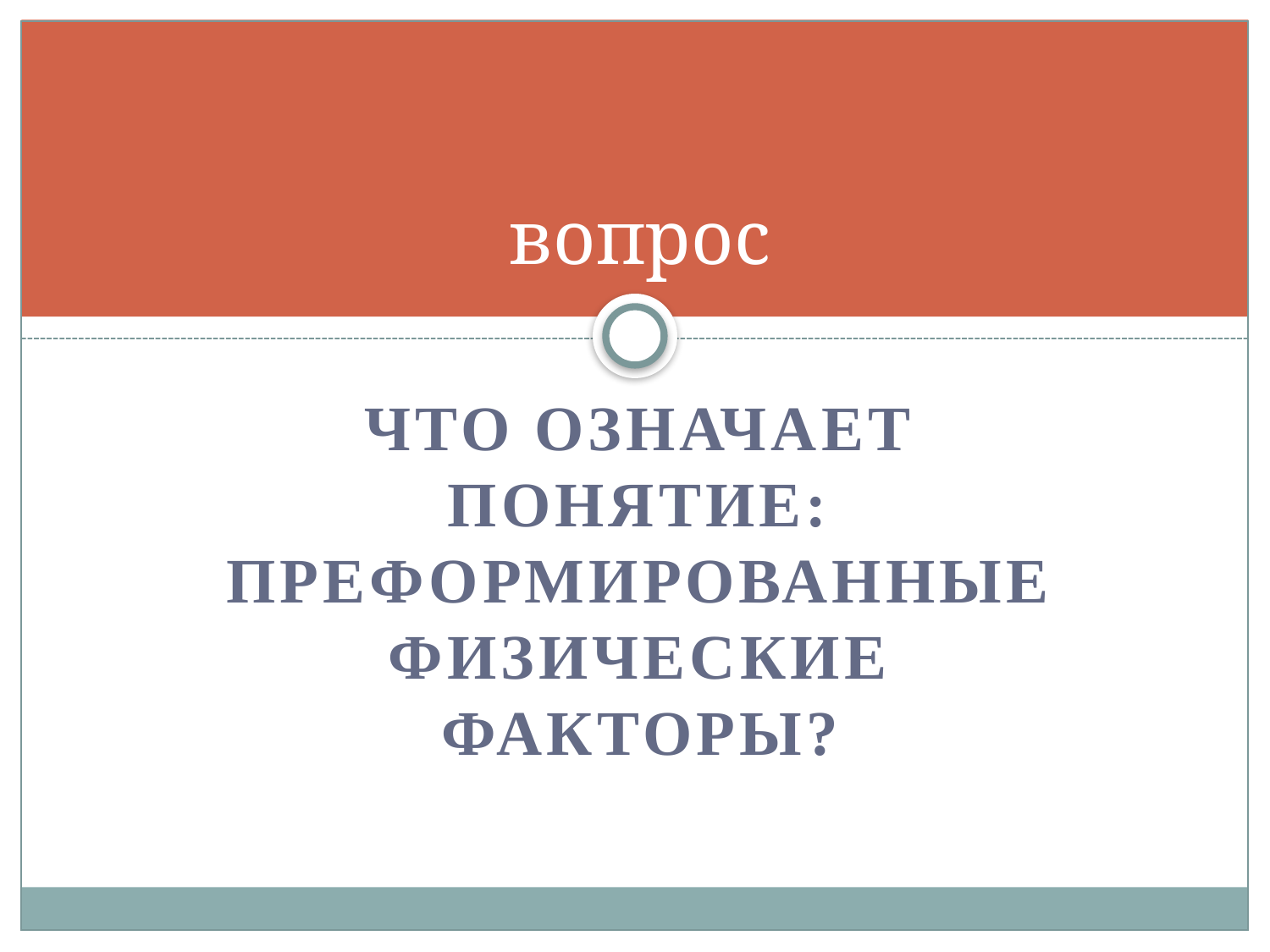

# вопрос
Что означает понятие: преформированные физические факторы?